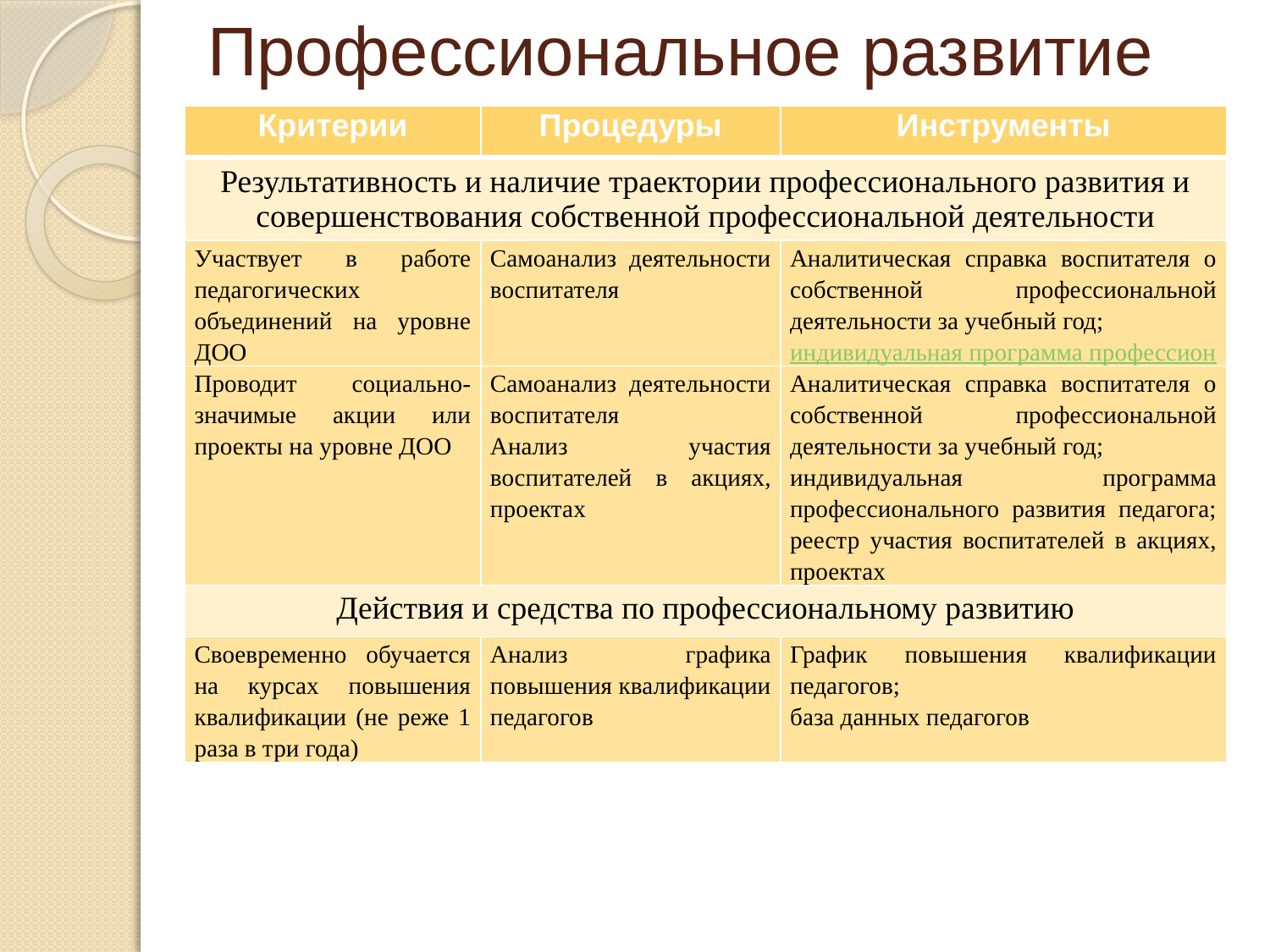

# Профессиональное развитие
| Критерии | Процедуры | Инструменты |
| --- | --- | --- |
| Результативность и наличие траектории профессионального развития и совершенствования собственной профессиональной деятельности |  |  |
| Участвует в работе педагогических объединений на уровне ДОО | Самоанализ деятельности воспитателя | Аналитическая справка воспитателя о собственной профессиональной деятельности за учебный год; индивидуальная программа профессионального развития педагога |
| Проводит социально-значимые акции или проекты на уровне ДОО | Самоанализ деятельности воспитателя Анализ участия воспитателей в акциях, проектах | Аналитическая справка воспитателя о собственной профессиональной деятельности за учебный год; индивидуальная программа профессионального развития педагога; реестр участия воспитателей в акциях, проектах |
| Действия и средства по профессиональному развитию |  |  |
| Своевременно обучается на курсах повышения квалификации (не реже 1 раза в три года) | Анализ графика повышения квалификации педагогов | График повышения квалификации педагогов; база данных педагогов |